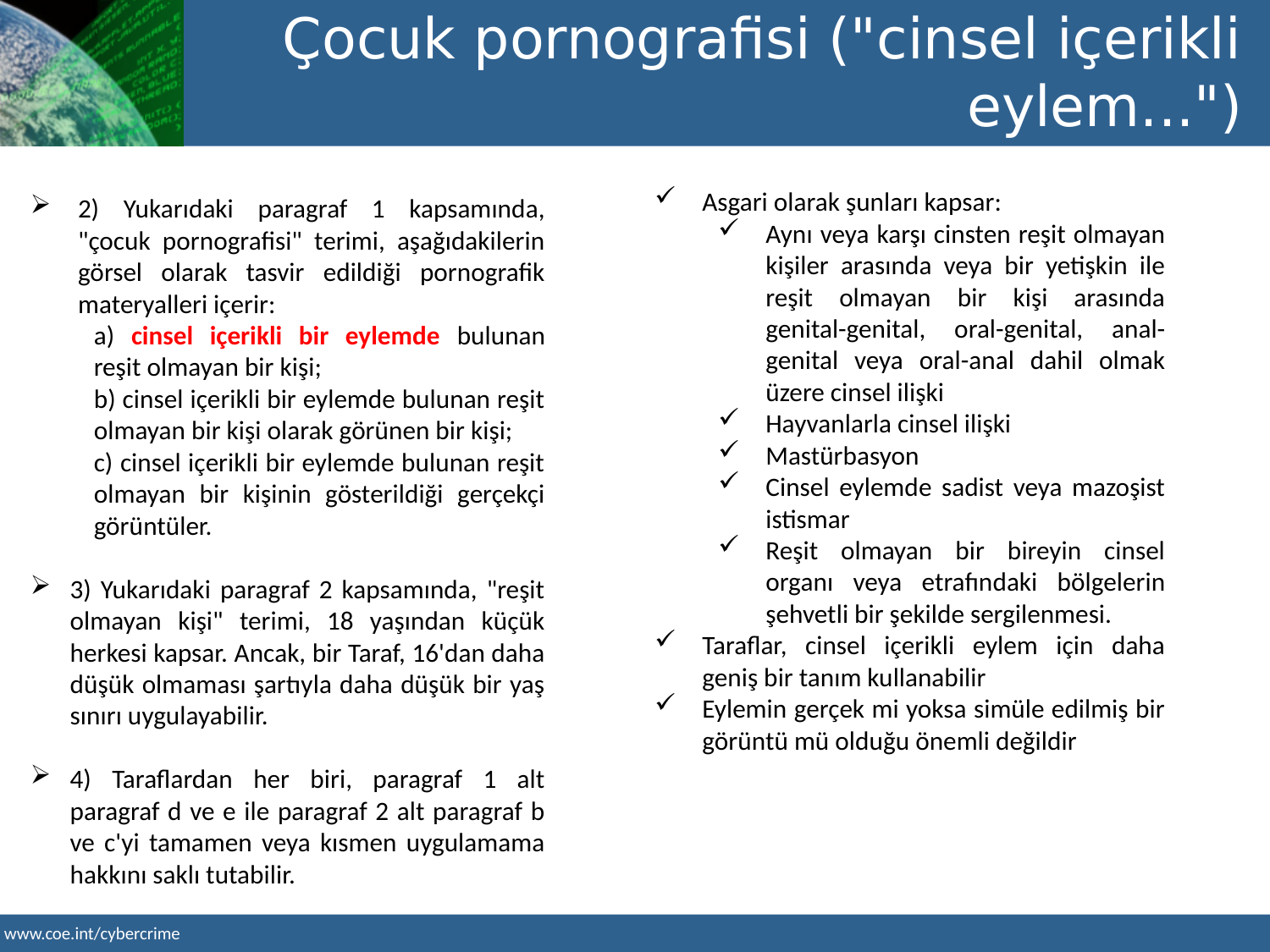

Çocuk pornografisi ("cinsel içerikli eylem...")
Asgari olarak şunları kapsar:
Aynı veya karşı cinsten reşit olmayan kişiler arasında veya bir yetişkin ile reşit olmayan bir kişi arasında genital-genital, oral-genital, anal-genital veya oral-anal dahil olmak üzere cinsel ilişki
Hayvanlarla cinsel ilişki
Mastürbasyon
Cinsel eylemde sadist veya mazoşist istismar
Reşit olmayan bir bireyin cinsel organı veya etrafındaki bölgelerin şehvetli bir şekilde sergilenmesi.
Taraflar, cinsel içerikli eylem için daha geniş bir tanım kullanabilir
Eylemin gerçek mi yoksa simüle edilmiş bir görüntü mü olduğu önemli değildir
2) Yukarıdaki paragraf 1 kapsamında, "çocuk pornografisi" terimi, aşağıdakilerin görsel olarak tasvir edildiği pornografik materyalleri içerir:
a) cinsel içerikli bir eylemde bulunan reşit olmayan bir kişi;
b) cinsel içerikli bir eylemde bulunan reşit olmayan bir kişi olarak görünen bir kişi;
c) cinsel içerikli bir eylemde bulunan reşit olmayan bir kişinin gösterildiği gerçekçi görüntüler.

3) Yukarıdaki paragraf 2 kapsamında, "reşit olmayan kişi" terimi, 18 yaşından küçük herkesi kapsar. Ancak, bir Taraf, 16'dan daha düşük olmaması şartıyla daha düşük bir yaş sınırı uygulayabilir.

4) Taraflardan her biri, paragraf 1 alt paragraf d ve e ile paragraf 2 alt paragraf b ve c'yi tamamen veya kısmen uygulamama hakkını saklı tutabilir.